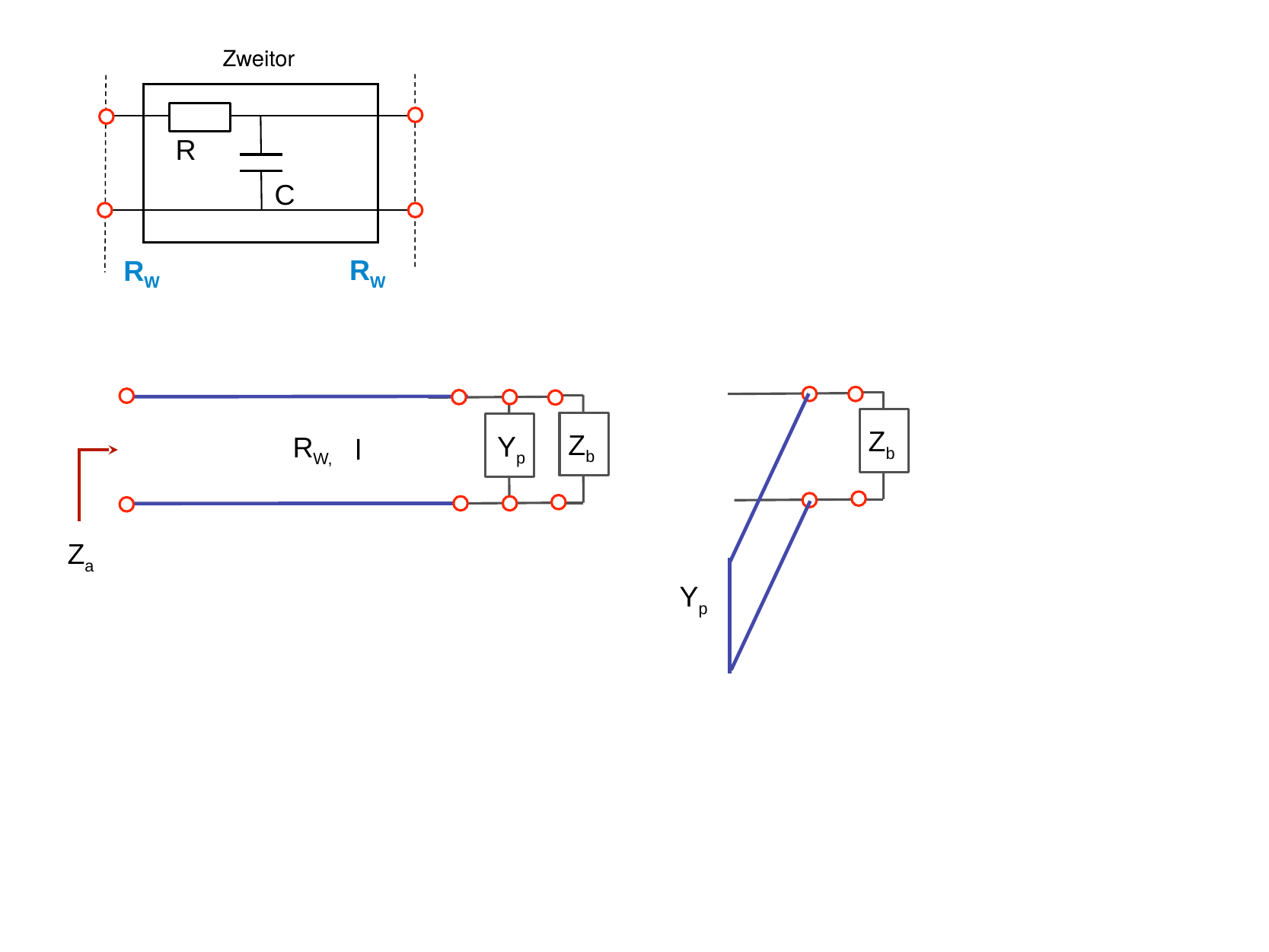

Zweitor

R

C

RW
RW

Zb

Yp

Zb

Yp
RW,
l

Za